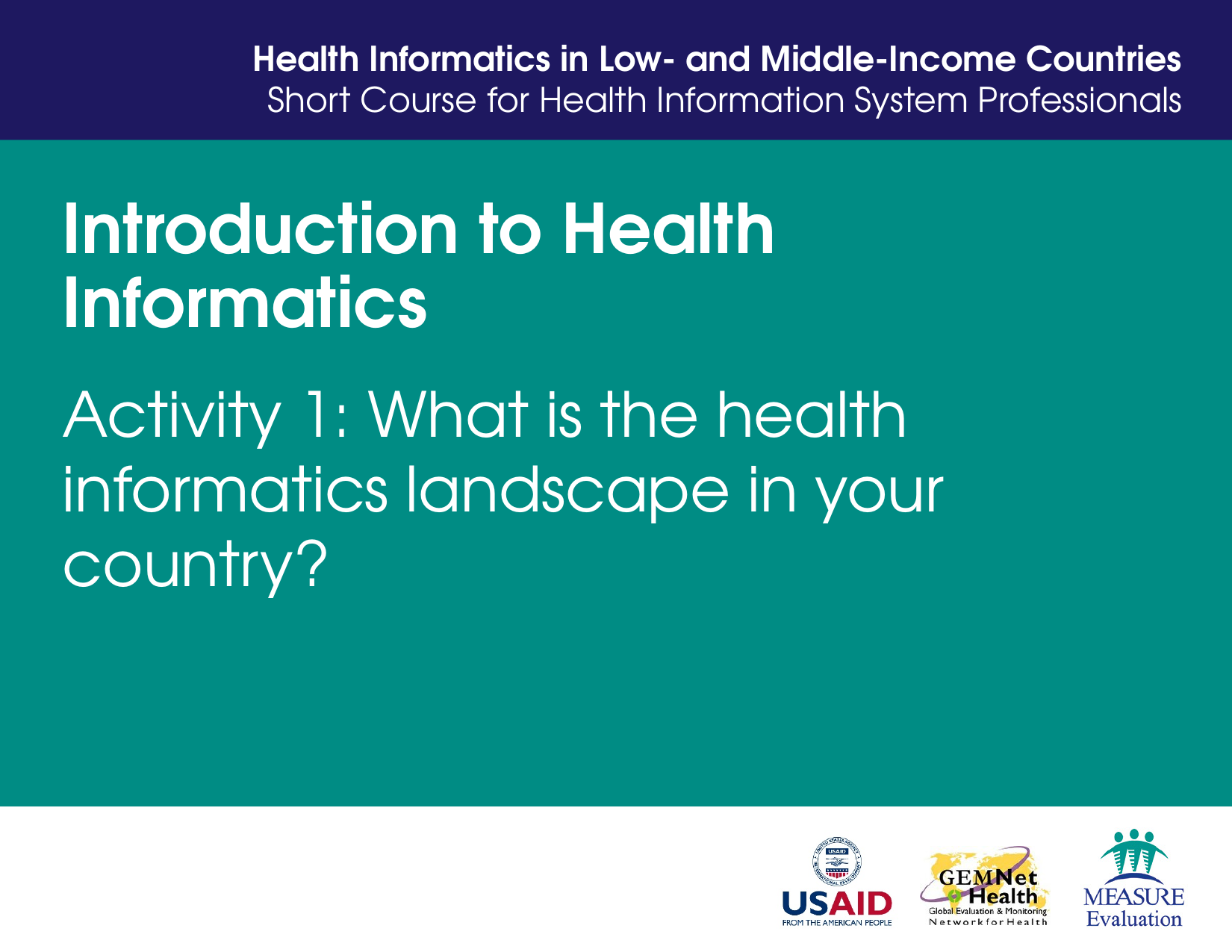

Health Informatics in Low- and Middle-Income Countries
Short Course for Health Information System Professionals
Introduction to Health Informatics
Activity 1: What is the health informatics landscape in your country?